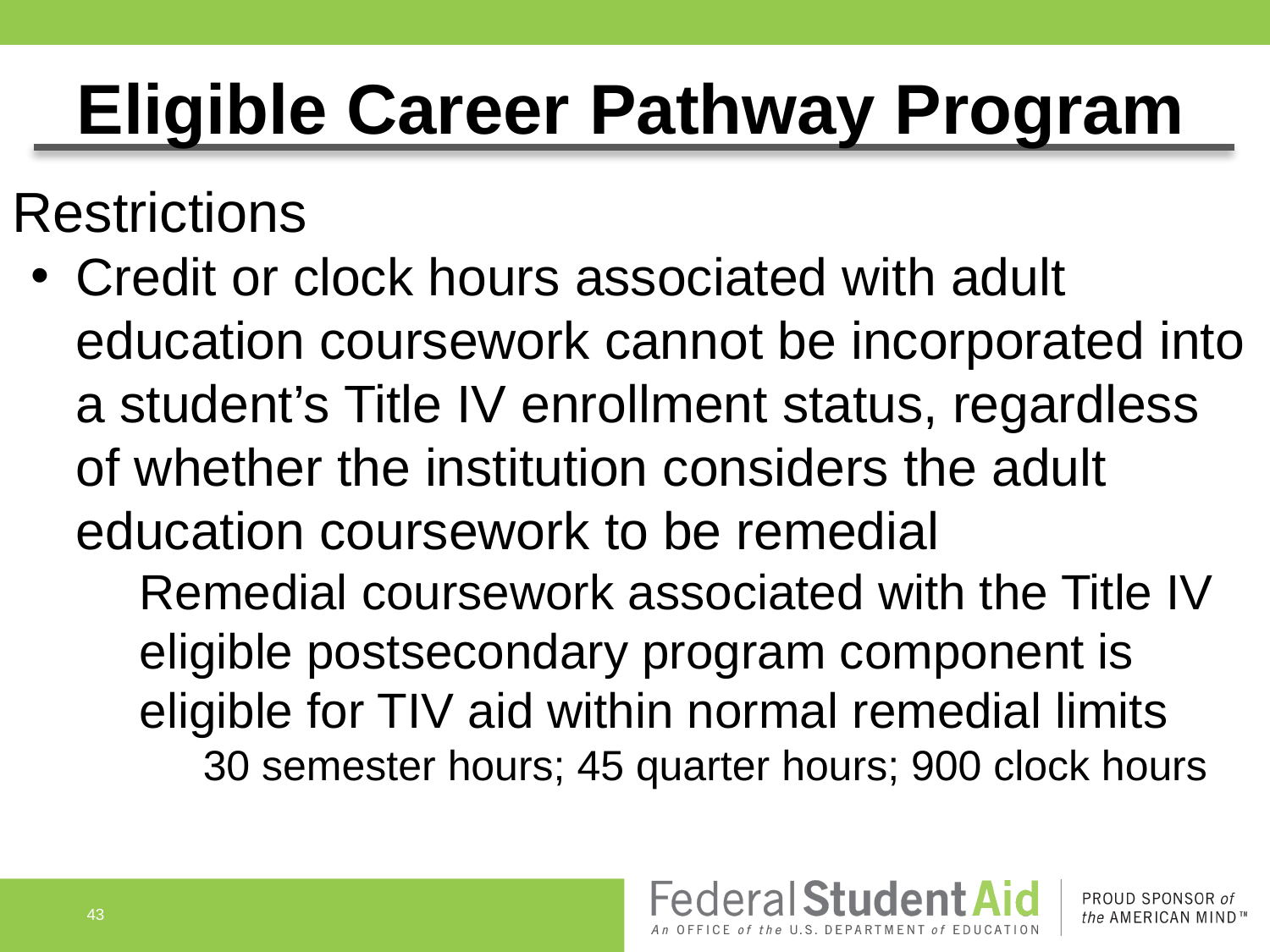

# Eligible Career Pathway Program
Restrictions
Credit or clock hours associated with adult education coursework cannot be incorporated into a student’s Title IV enrollment status, regardless of whether the institution considers the adult education coursework to be remedial
Remedial coursework associated with the Title IV eligible postsecondary program component is eligible for TIV aid within normal remedial limits
30 semester hours; 45 quarter hours; 900 clock hours
43